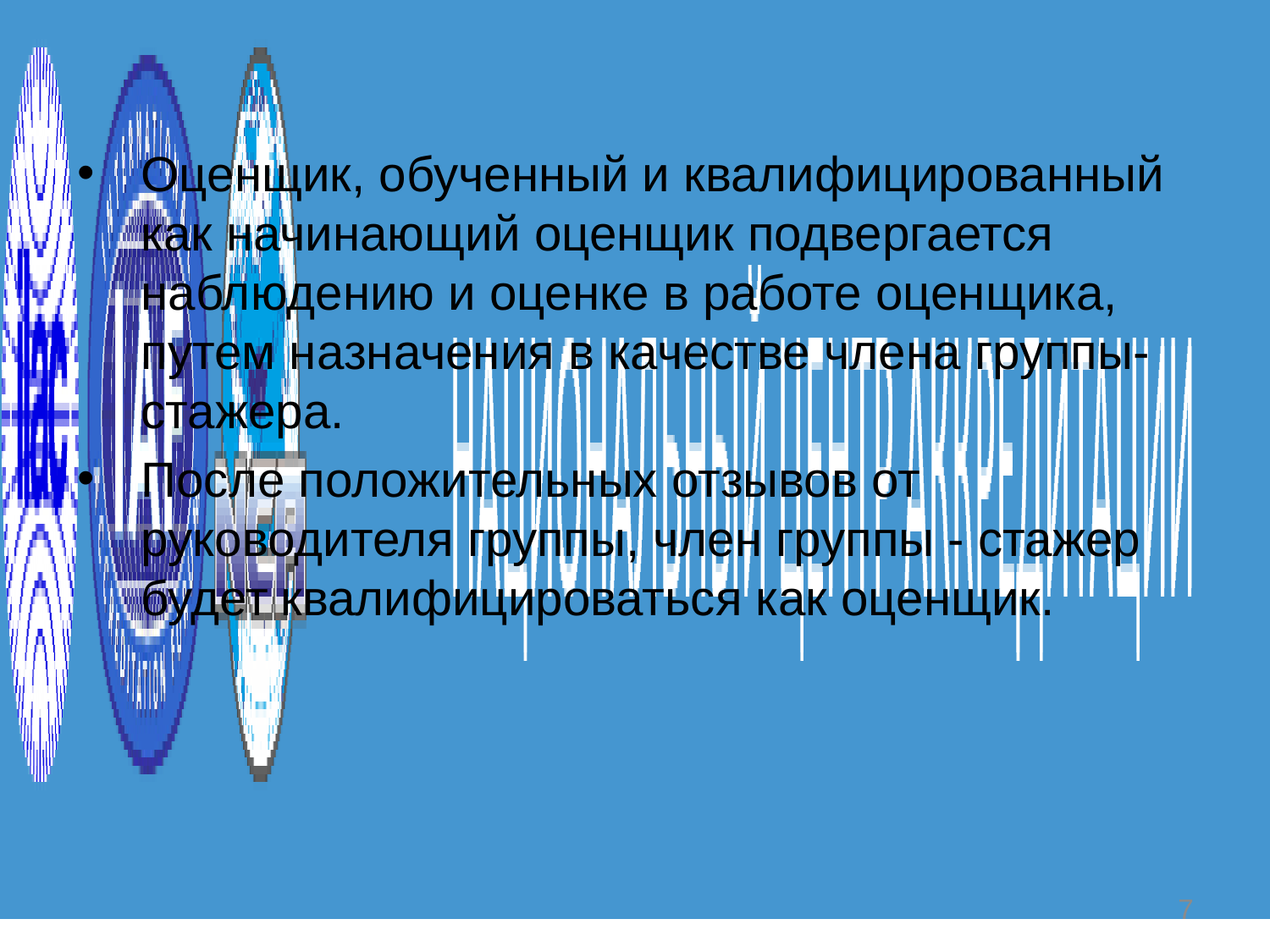

Оценщик, обученный и квалифицированный как начинающий оценщик подвергается наблюдению и оценке в работе оценщика, путем назначения в качестве члена группы-стажера.
После положительных отзывов от руководителя группы, член группы - стажер будет квалифицироваться как оценщик.
7